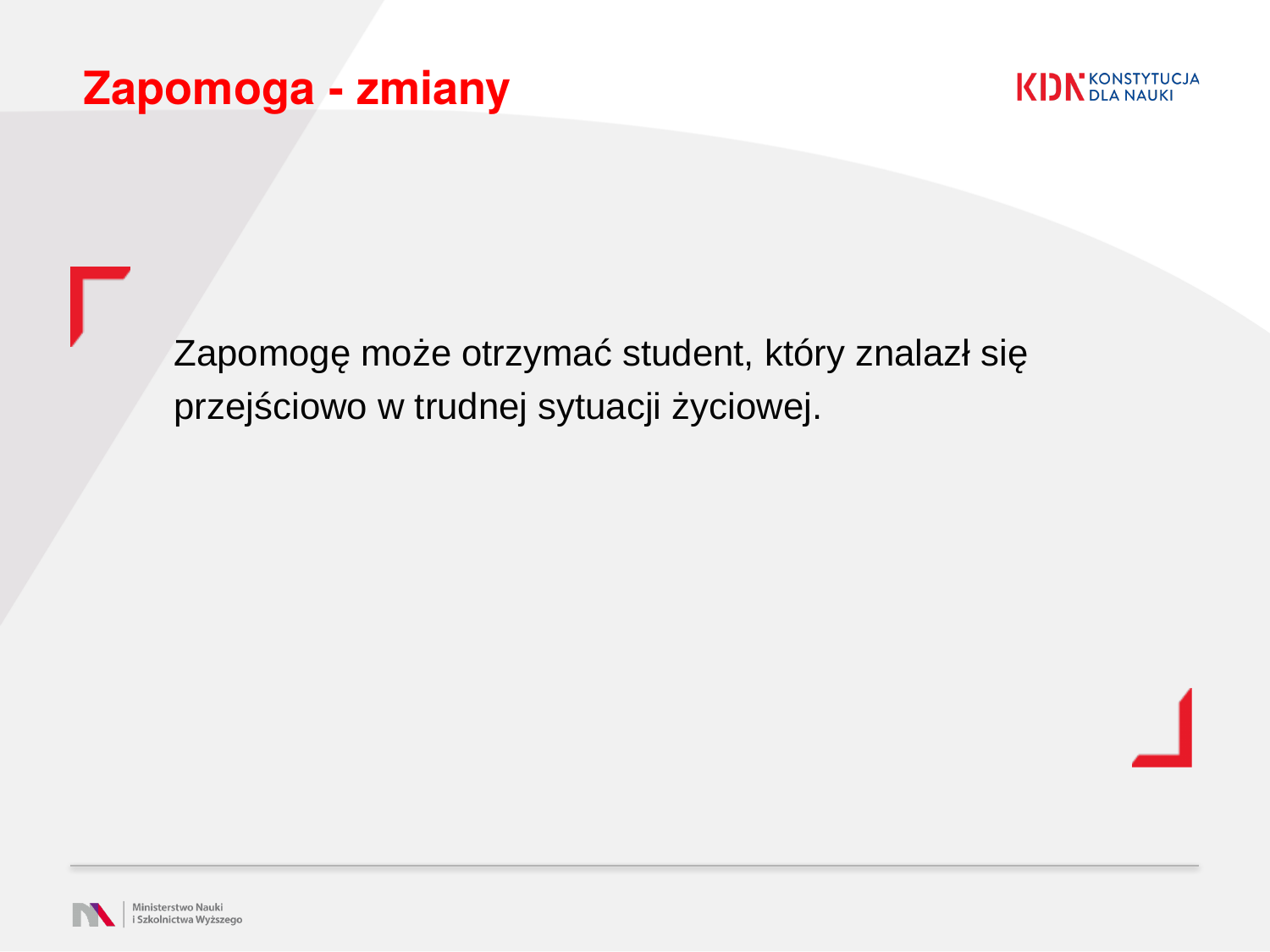

# Zapomoga - zmiany
Zapomogę może otrzymać student, który znalazł się przejściowo w trudnej sytuacji życiowej.